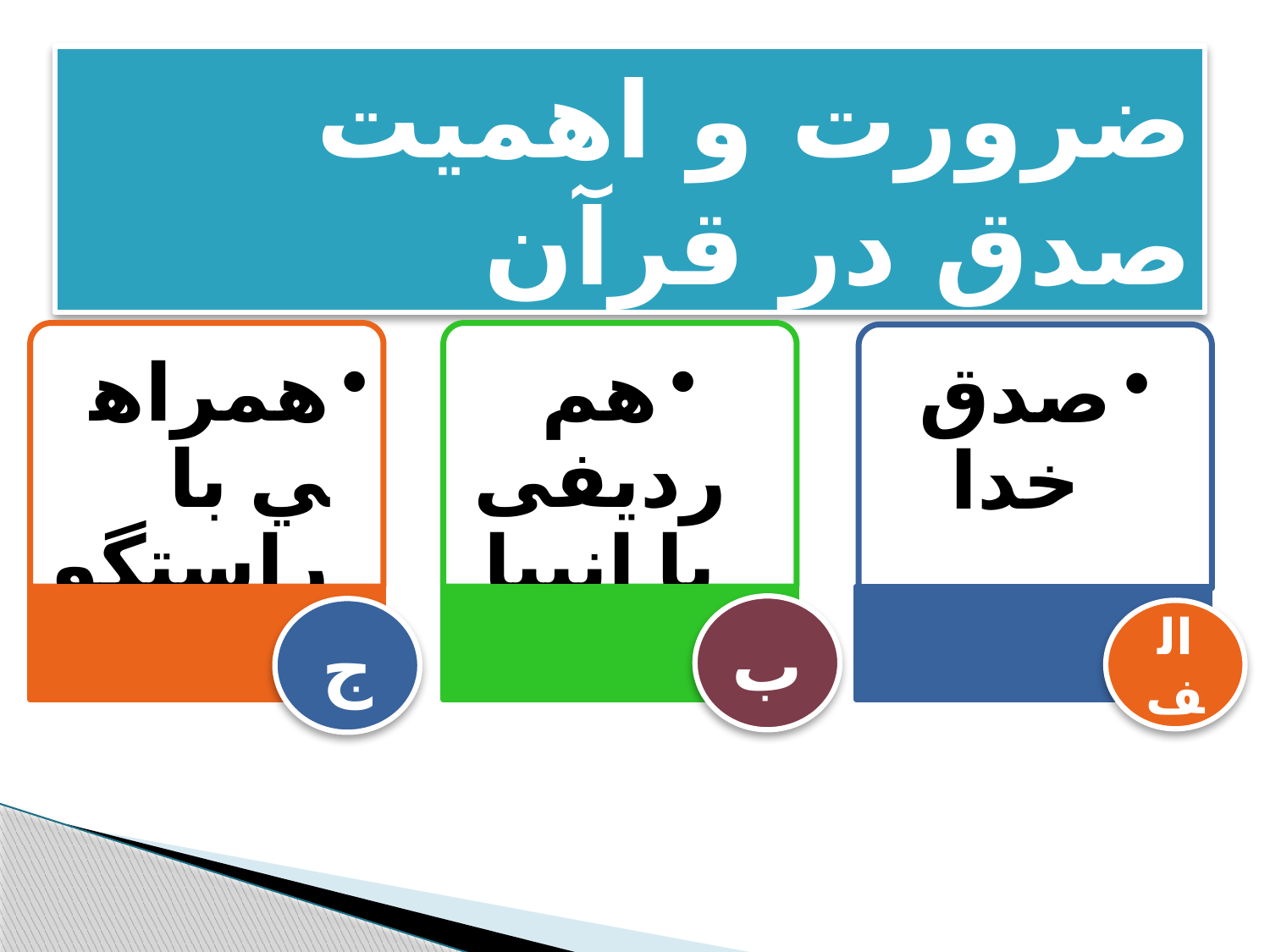

ضرورت و اهمیت صدق در قرآن
همراهي با راستگويان

هم ردیفی با انبیا

صدق خدا

ب
ج
الف